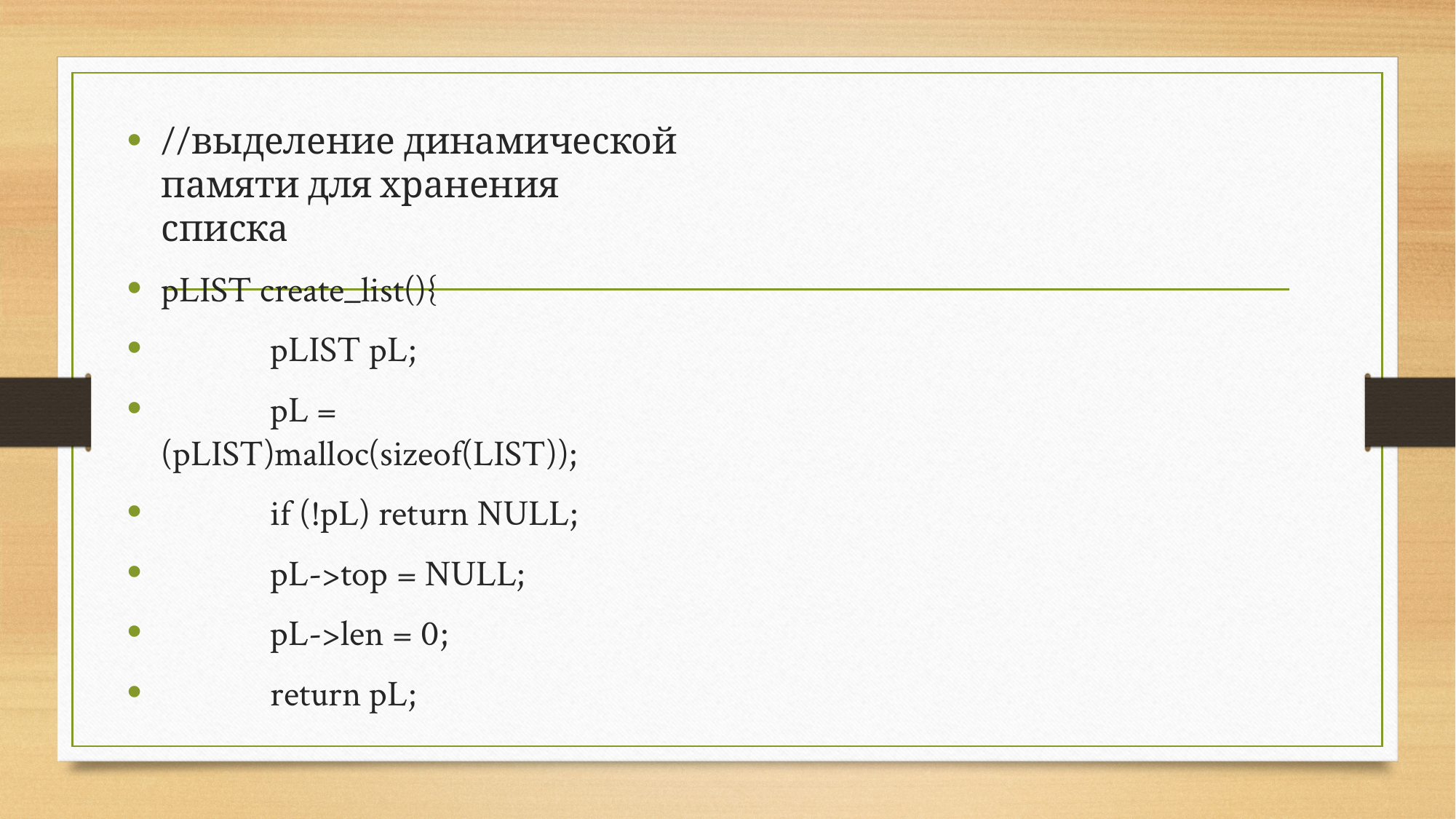

//выделение динамической памяти для хранения списка
pLIST create_list(){
	pLIST pL;
	pL = (pLIST)malloc(sizeof(LIST));
	if (!pL) return NULL;
	pL->top = NULL;
	pL->len = 0;
	return pL;